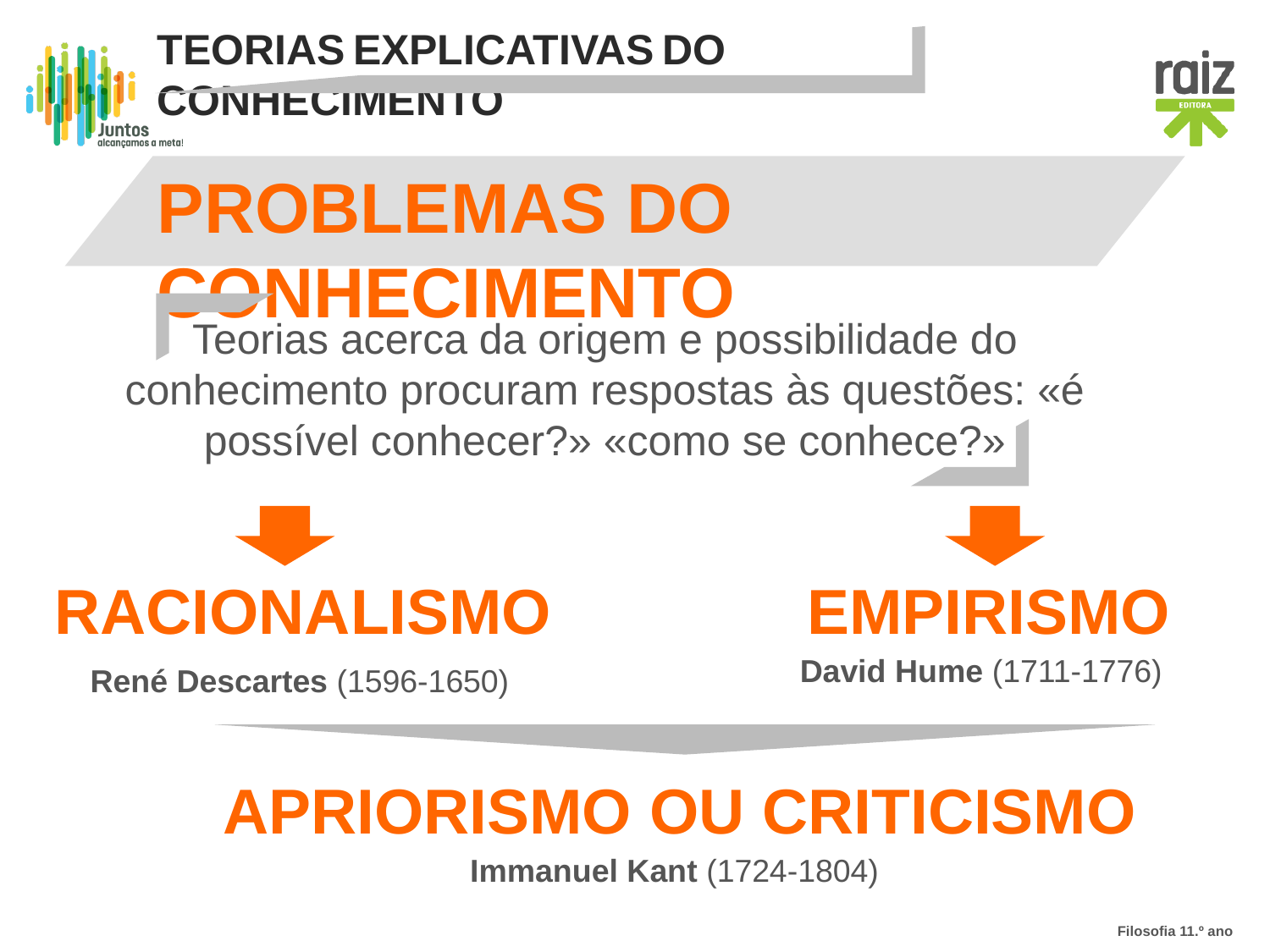

Teorias explicativas do conhecimento

Problemas do conhecimento

Teorias acerca da origem e possibilidade do conhecimento procuram respostas às questões: «é possível conhecer?» «como se conhece?»

Racionalismo
Empirismo
David Hume (1711-1776)
René Descartes (1596-1650)

Apriorismo ou Criticismo
Immanuel Kant (1724-1804)